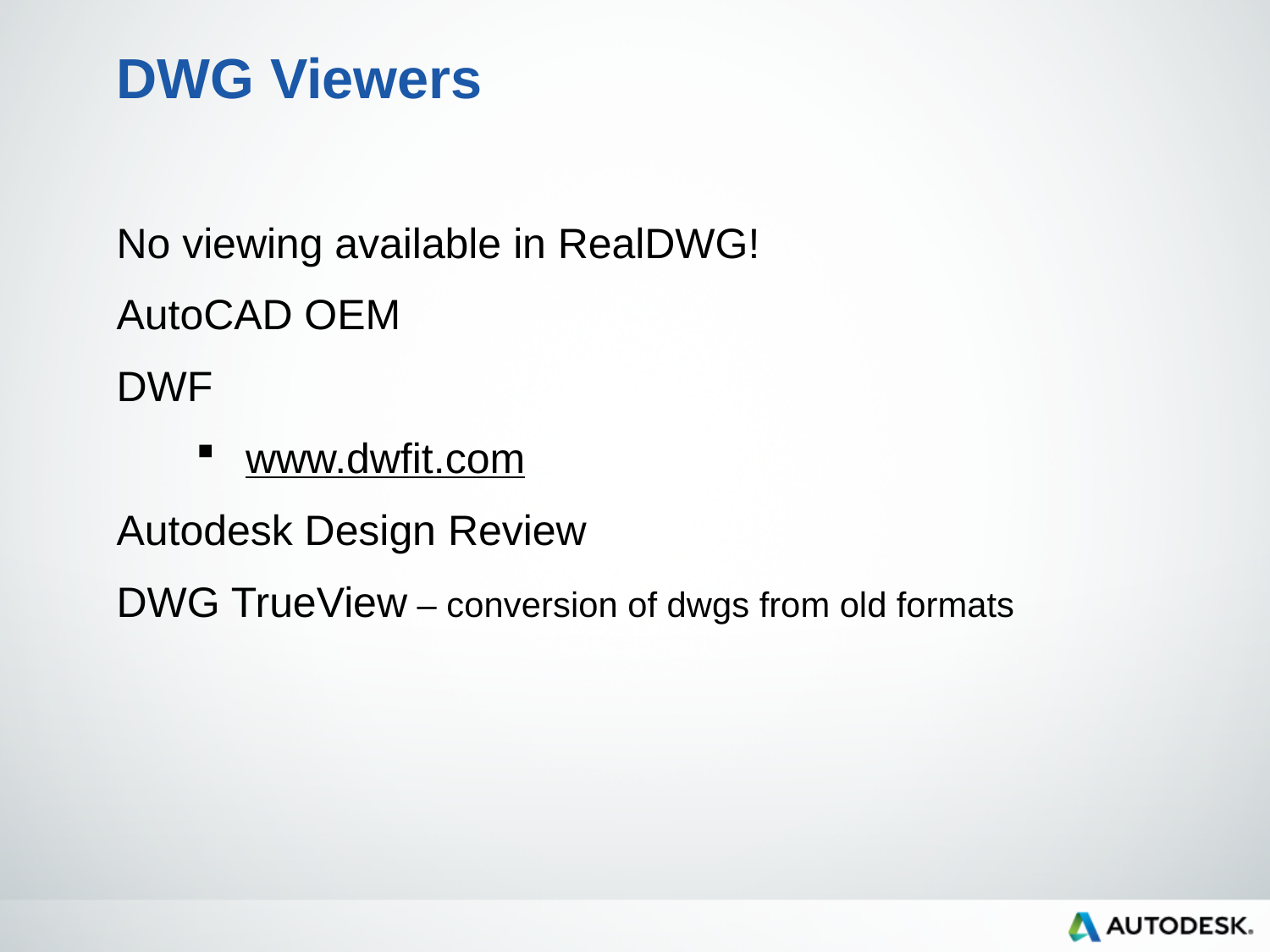

# DWG Viewers
No viewing available in RealDWG!
AutoCAD OEM
DWF
www.dwfit.com
Autodesk Design Review
DWG TrueView – conversion of dwgs from old formats